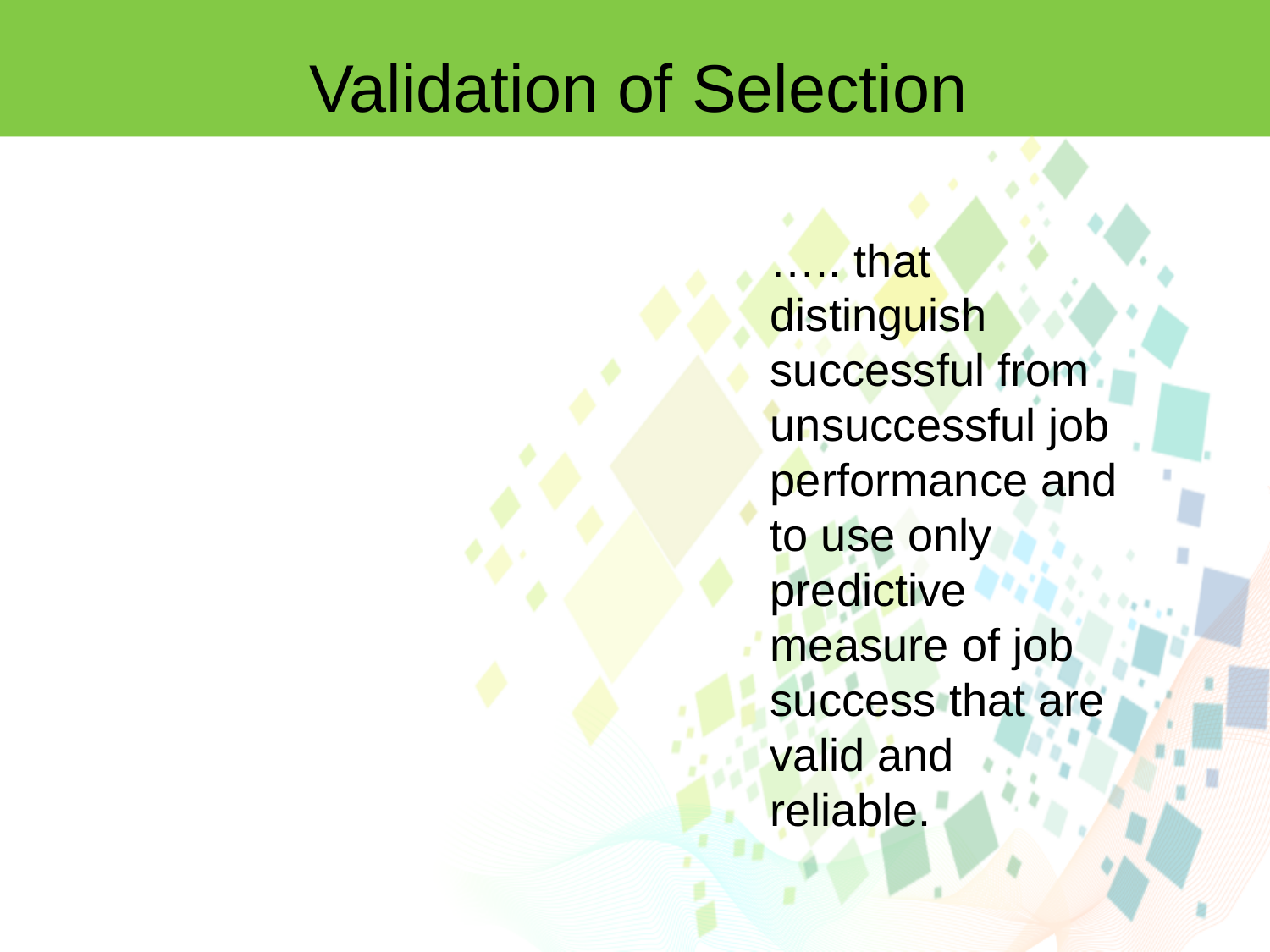

Validation of Selection
….. that distinguish successful from unsuccessful job performance and to use only predictive measure of job success that are valid and reliable.